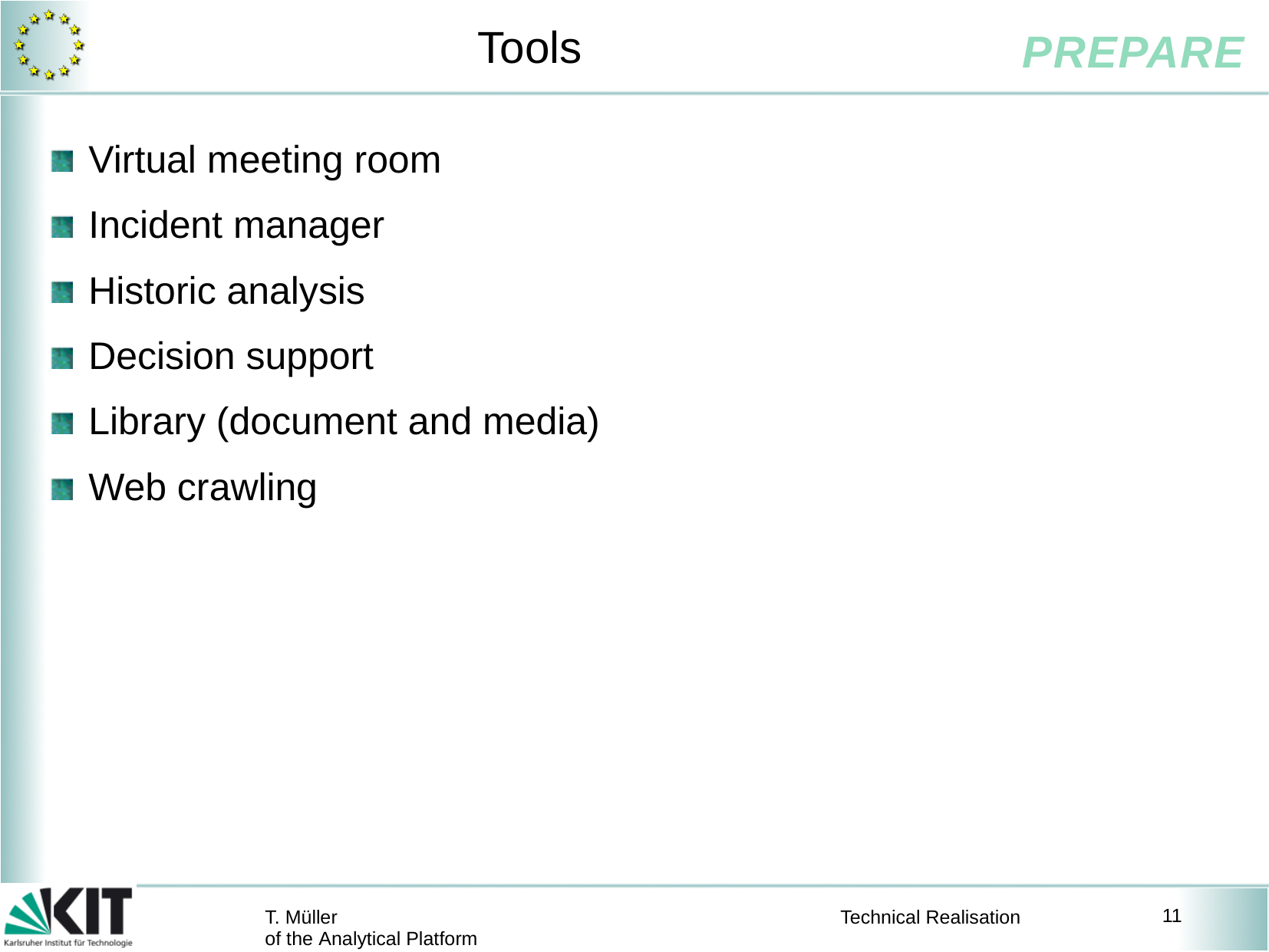

# Tools
Virtual meeting room
Incident manager
Historic analysis
Decision support
Library (document and media)
Web crawling